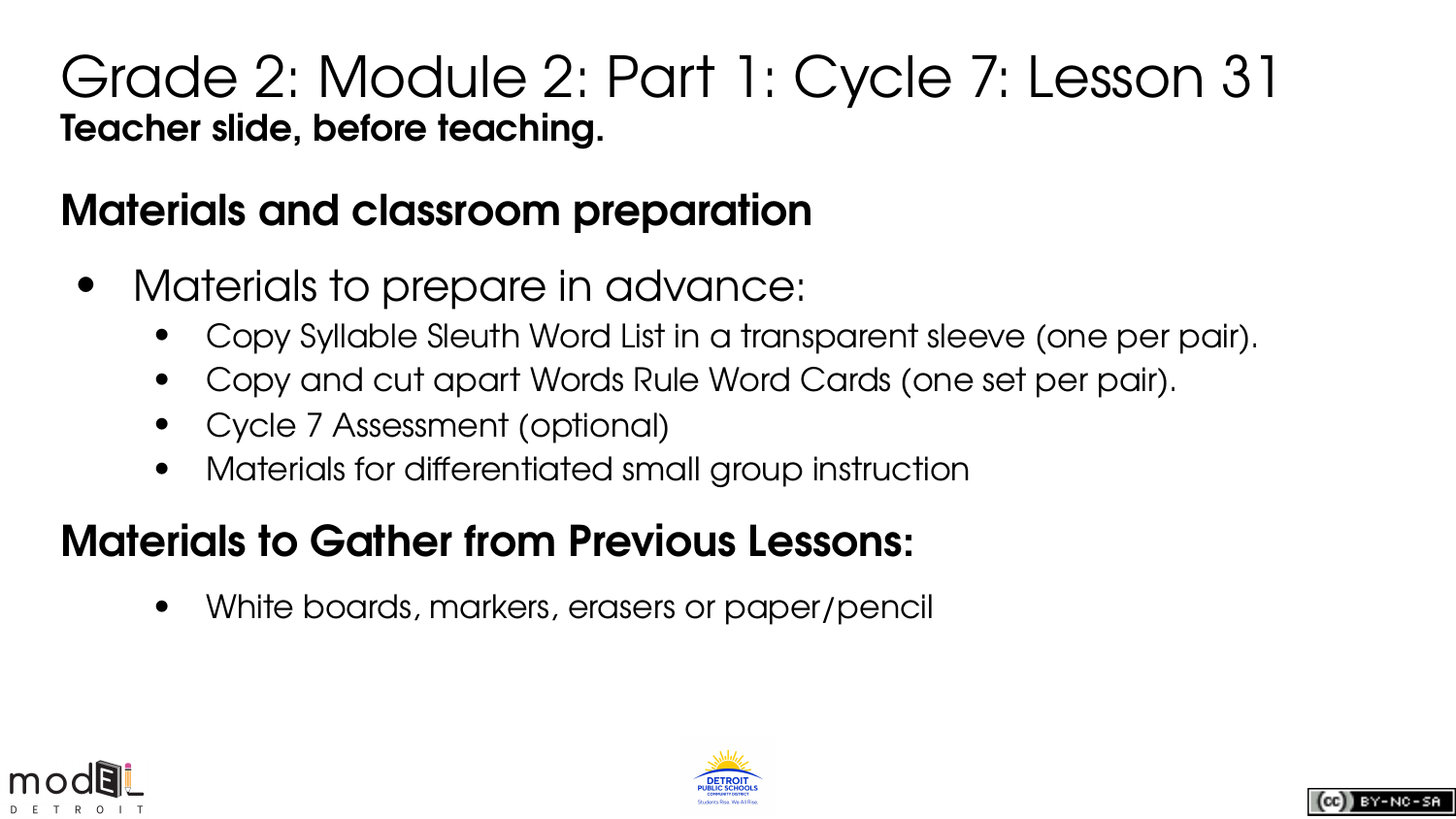

# Grade 2: Module 2: Part 1: Cycle 7: Lesson 31
Teacher slide, before teaching.
Materials and classroom preparation
Materials to prepare in advance:
Copy Syllable Sleuth Word List in a transparent sleeve (one per pair).
Copy and cut apart Words Rule Word Cards (one set per pair).
Cycle 7 Assessment (optional)
Materials for differentiated small group instruction
Materials to Gather from Previous Lessons:
White boards, markers, erasers or paper/pencil